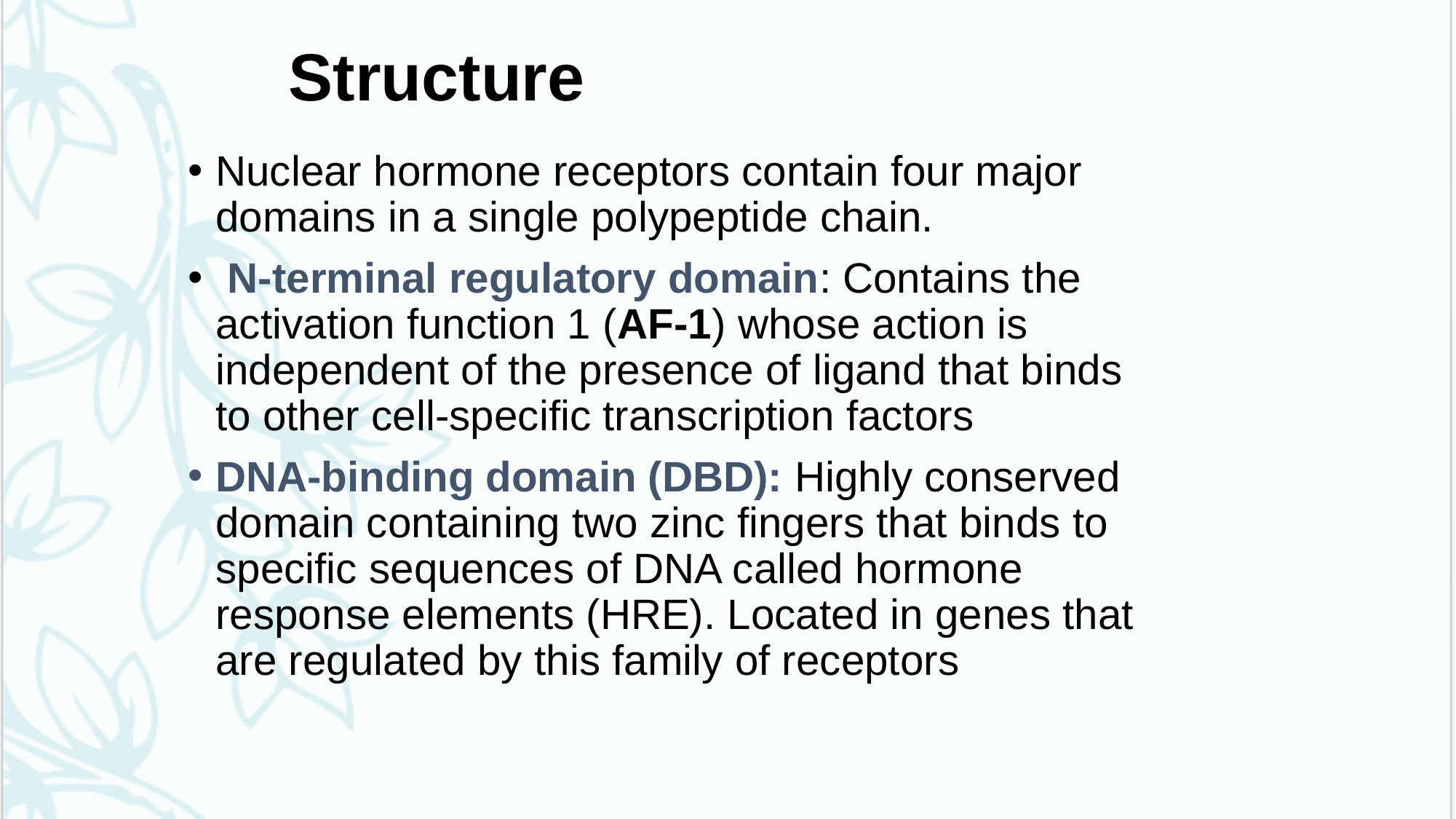

# Structure
Nuclear hormone receptors contain four major domains in a single polypeptide chain.
 N-terminal regulatory domain: Contains the activation function 1 (AF-1) whose action is independent of the presence of ligand that binds to other cell-specific transcription factors
DNA-binding domain (DBD): Highly conserved domain containing two zinc fingers that binds to specific sequences of DNA called hormone response elements (HRE). Located in genes that are regulated by this family of receptors